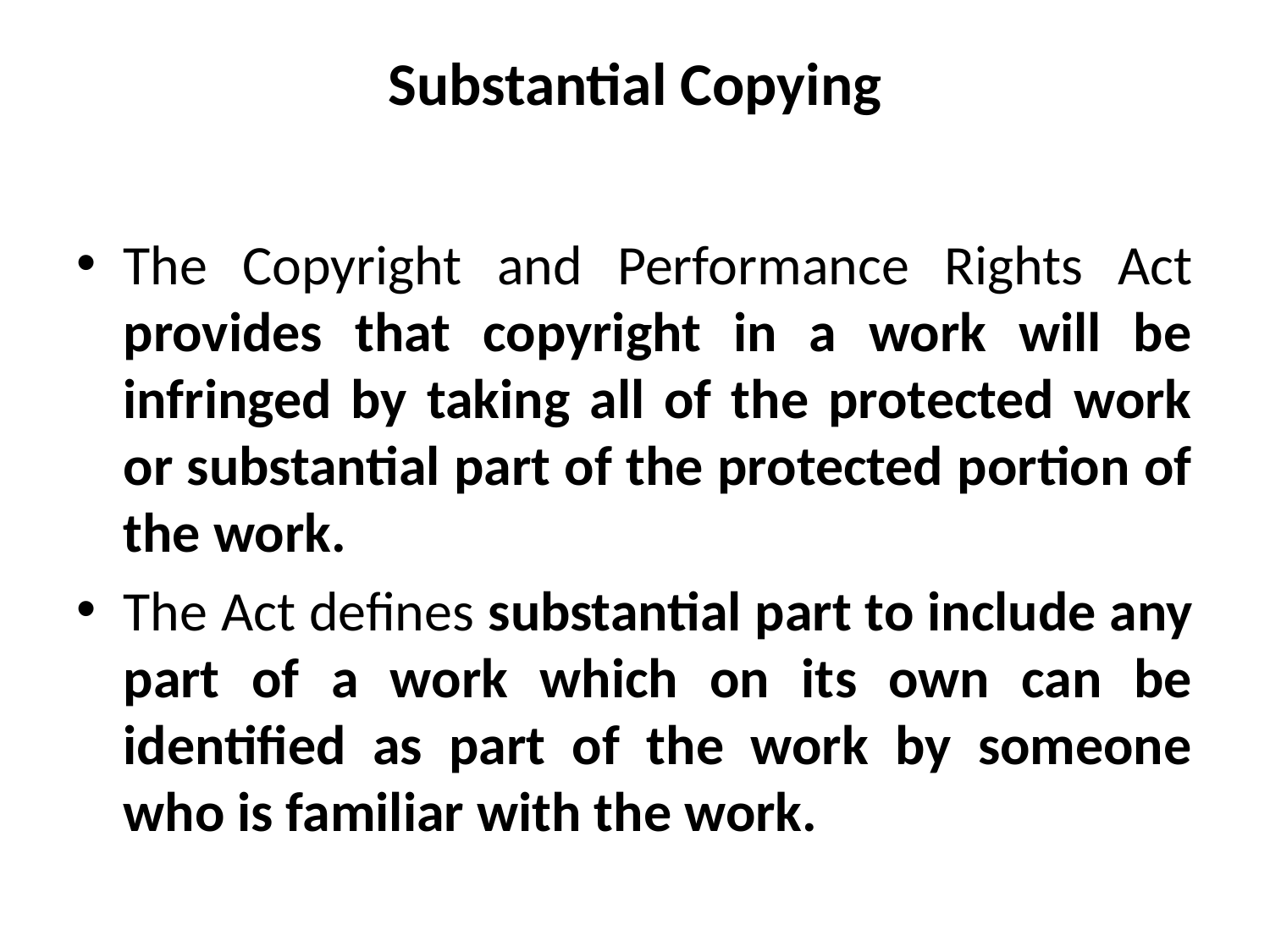

# Substantial Copying
The Copyright and Performance Rights Act provides that copyright in a work will be infringed by taking all of the protected work or substantial part of the protected portion of the work.
The Act defines substantial part to include any part of a work which on its own can be identified as part of the work by someone who is familiar with the work.